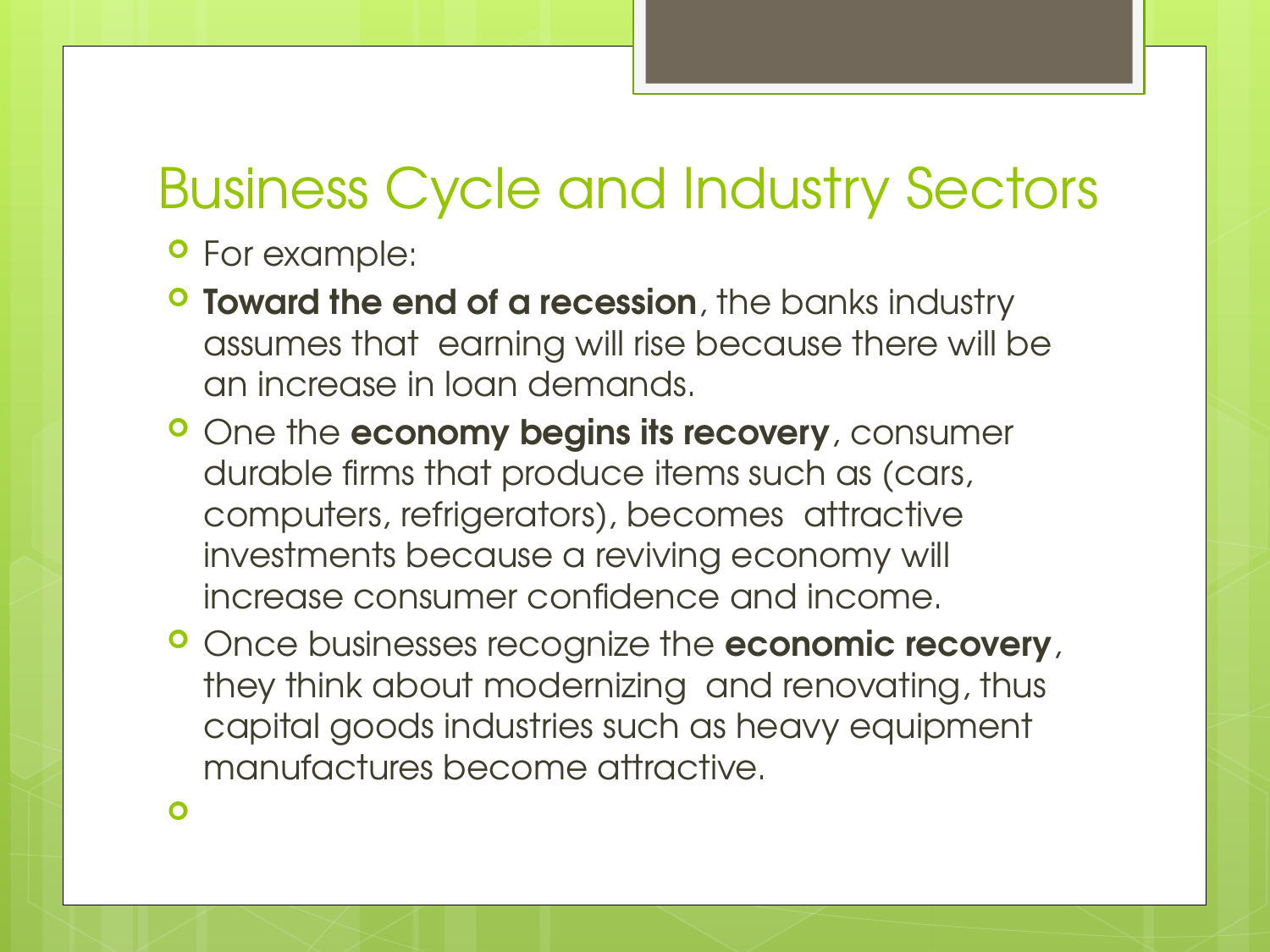

# Business Cycle and Industry Sectors
For example:
Toward the end of a recession, the banks industry assumes that  earning will rise because there will be an increase in loan demands.
One the economy begins its recovery, consumer durable firms that produce items such as (cars, computers, refrigerators), becomes  attractive investments because a reviving economy will increase consumer confidence and income.
Once businesses recognize the economic recovery, they think about modernizing  and renovating, thus capital goods industries such as heavy equipment manufactures become attractive.